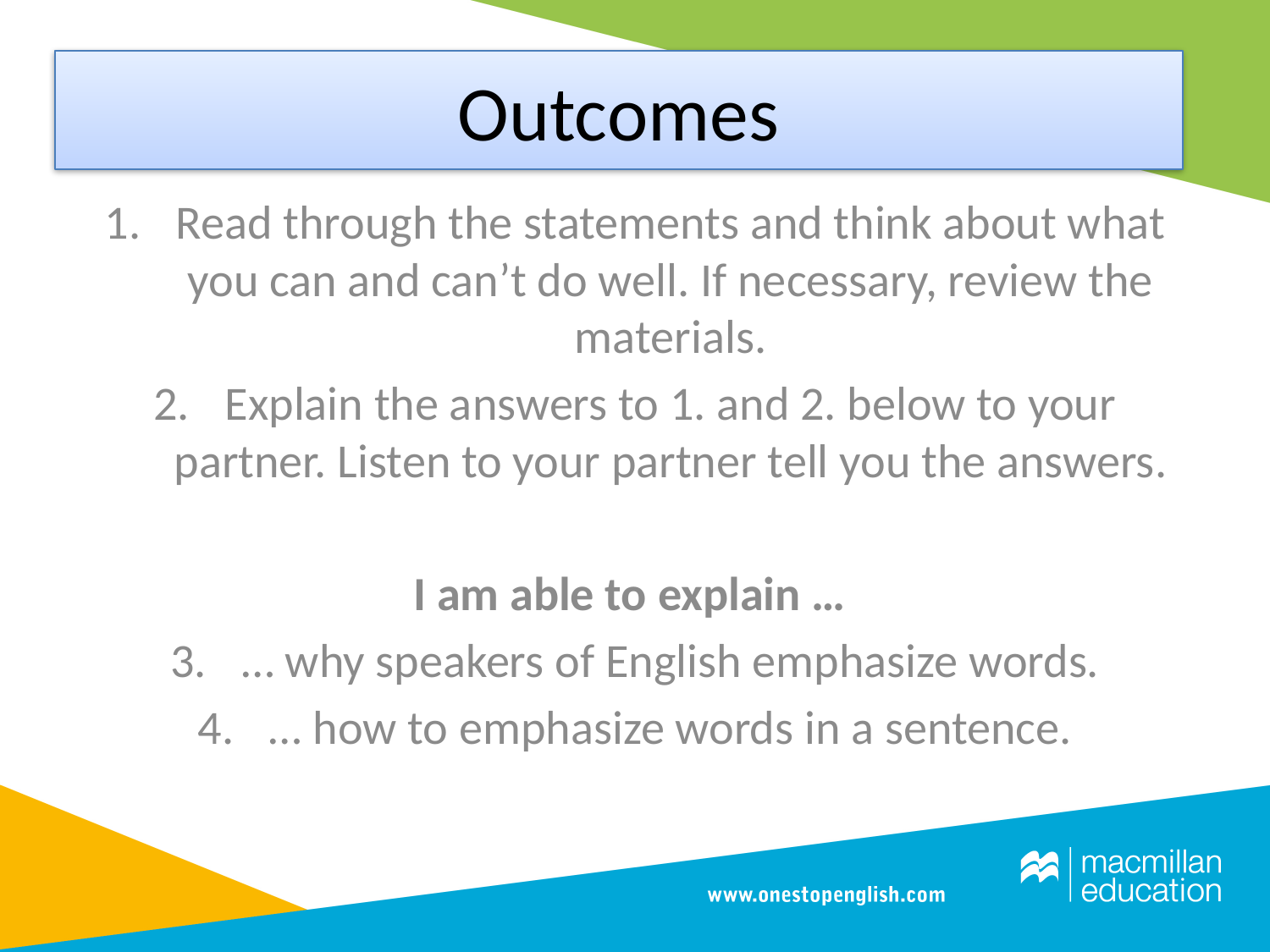

Outcomes
Read through the statements and think about what you can and can’t do well. If necessary, review the materials.
Explain the answers to 1. and 2. below to your partner. Listen to your partner tell you the answers.

I am able to explain …
… why speakers of English emphasize words.
… how to emphasize words in a sentence.